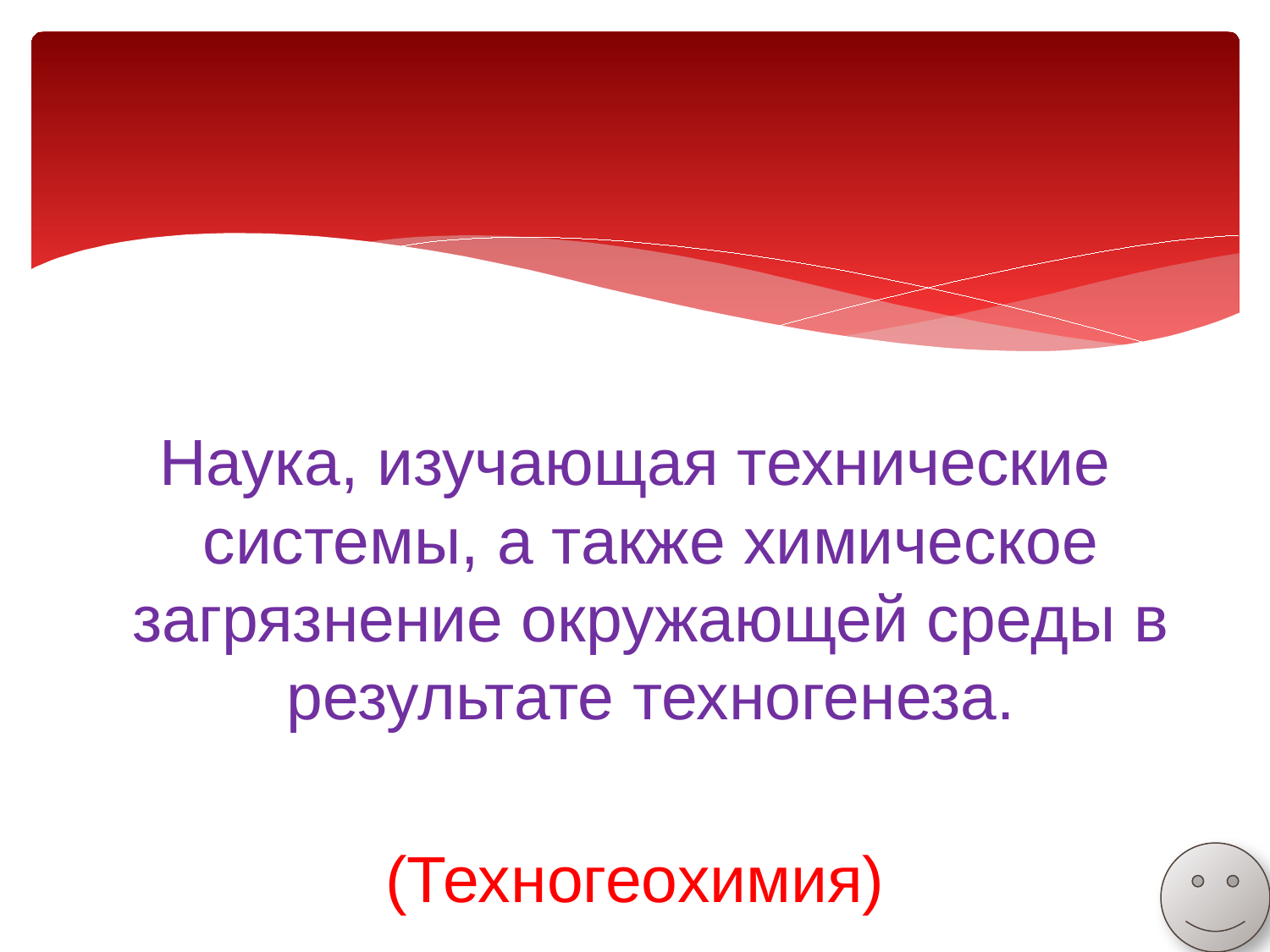

#

Наука, изучающая технические системы, а также химическое загрязнение окружающей среды в результате техногенеза.

(Техногеохимия)